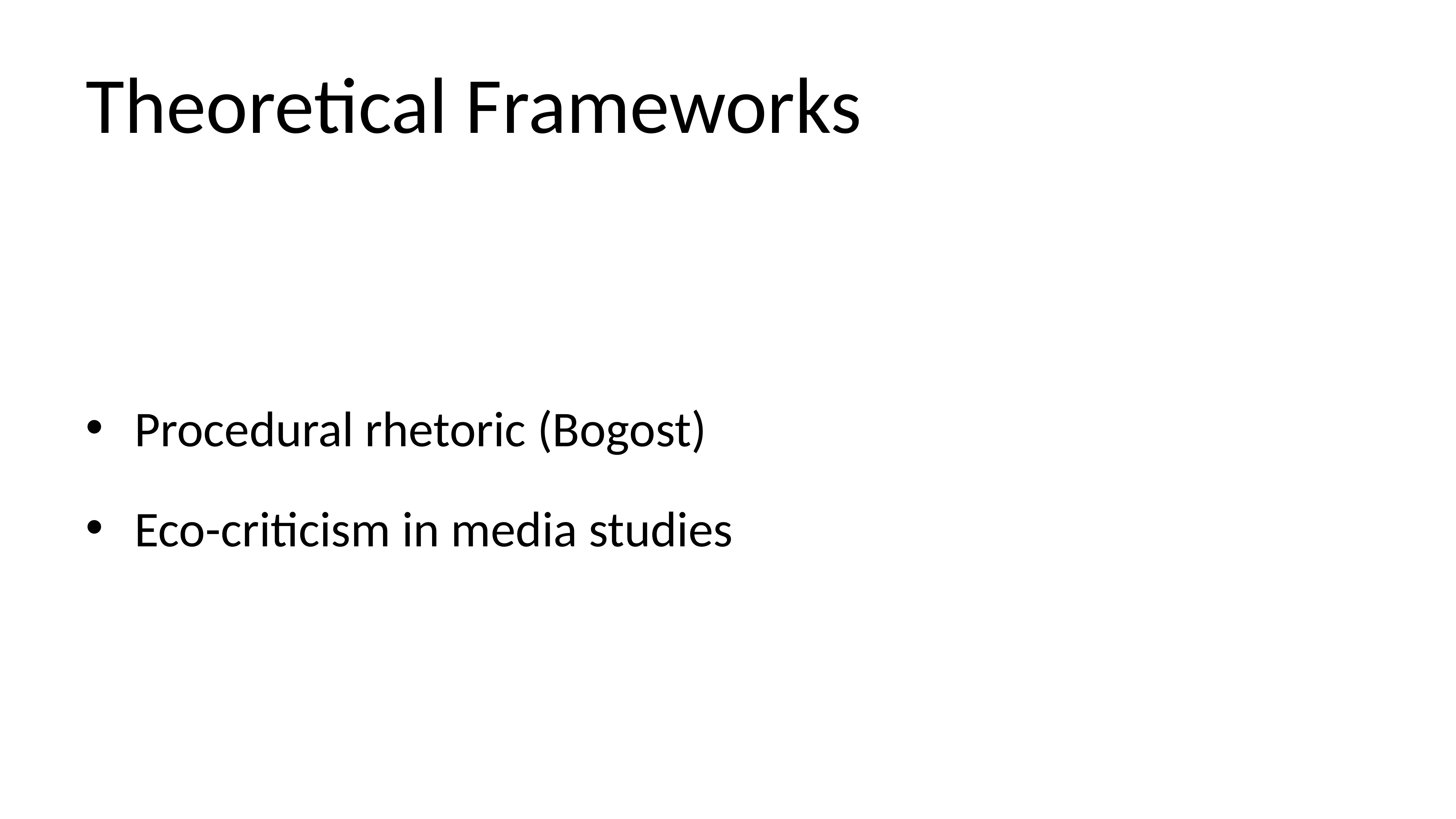

# Theoretical Frameworks
Procedural rhetoric (Bogost)
Eco-criticism in media studies